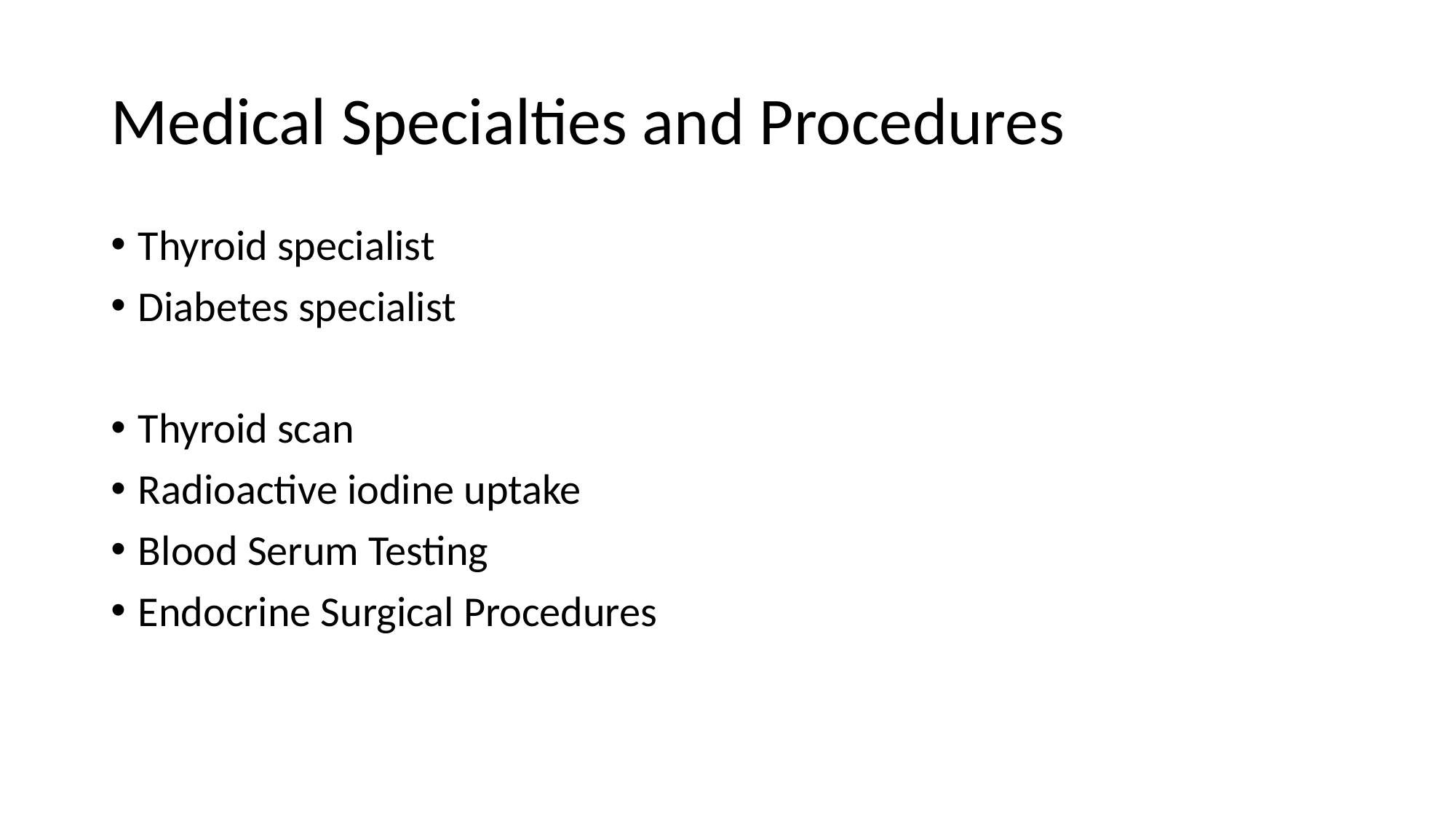

# Medical Specialties and Procedures
Thyroid specialist
Diabetes specialist

Thyroid scan
Radioactive iodine uptake
Blood Serum Testing
Endocrine Surgical Procedures